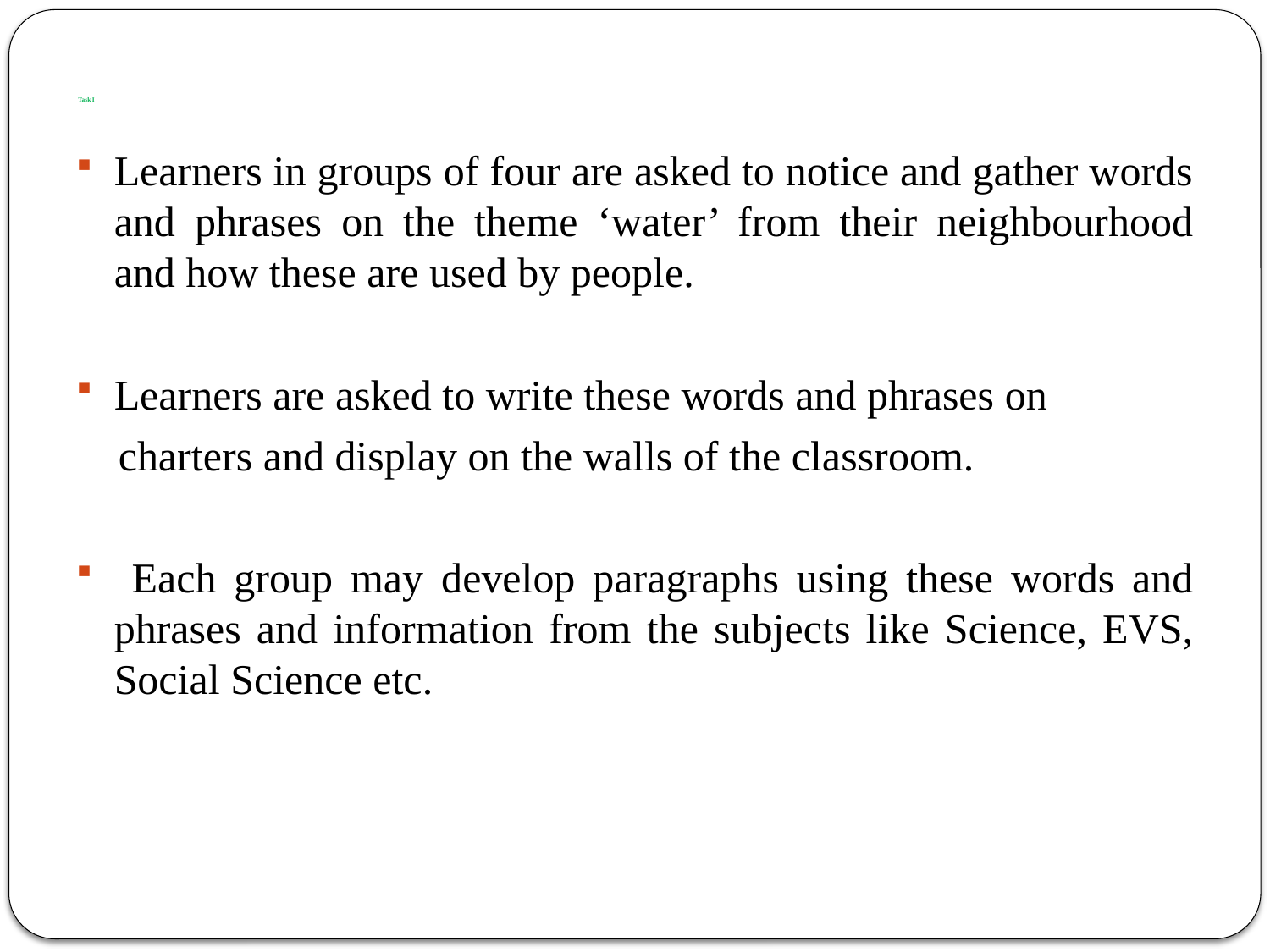

# Task I
Learners in groups of four are asked to notice and gather words and phrases on the theme ‘water’ from their neighbourhood and how these are used by people.

Learners are asked to write these words and phrases on
    charters and display on the walls of the classroom.

 Each group may develop paragraphs using these words and phrases and information from the subjects like Science, EVS, Social Science etc.